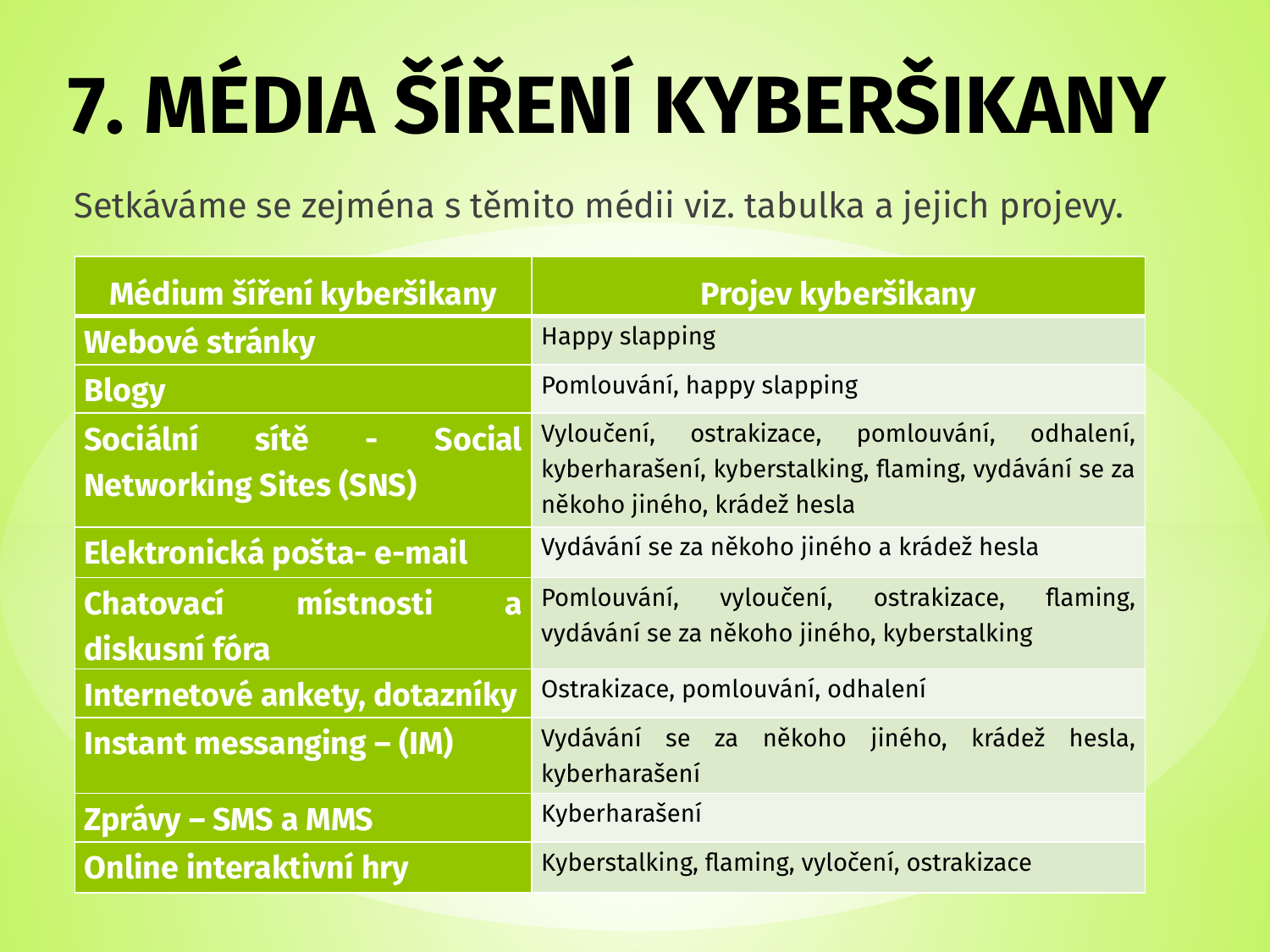

# 7. MÉDIA ŠÍŘENÍ KYBERŠIKANY
Setkáváme se zejména s těmito médii viz. tabulka a jejich projevy.
| Médium šíření kyberšikany | Projev kyberšikany |
| --- | --- |
| Webové stránky | Happy slapping |
| Blogy | Pomlouvání, happy slapping |
| Sociální sítě - Social Networking Sites (SNS) | Vyloučení, ostrakizace, pomlouvání, odhalení, kyberharašení, kyberstalking, flaming, vydávání se za někoho jiného, krádež hesla |
| Elektronická pošta- e-mail | Vydávání se za někoho jiného a krádež hesla |
| Chatovací místnosti a diskusní fóra | Pomlouvání, vyloučení, ostrakizace, flaming, vydávání se za někoho jiného, kyberstalking |
| Internetové ankety, dotazníky | Ostrakizace, pomlouvání, odhalení |
| Instant messanging – (IM) | Vydávání se za někoho jiného, krádež hesla, kyberharašení |
| Zprávy – SMS a MMS | Kyberharašení |
| Online interaktivní hry | Kyberstalking, flaming, vyločení, ostrakizace |